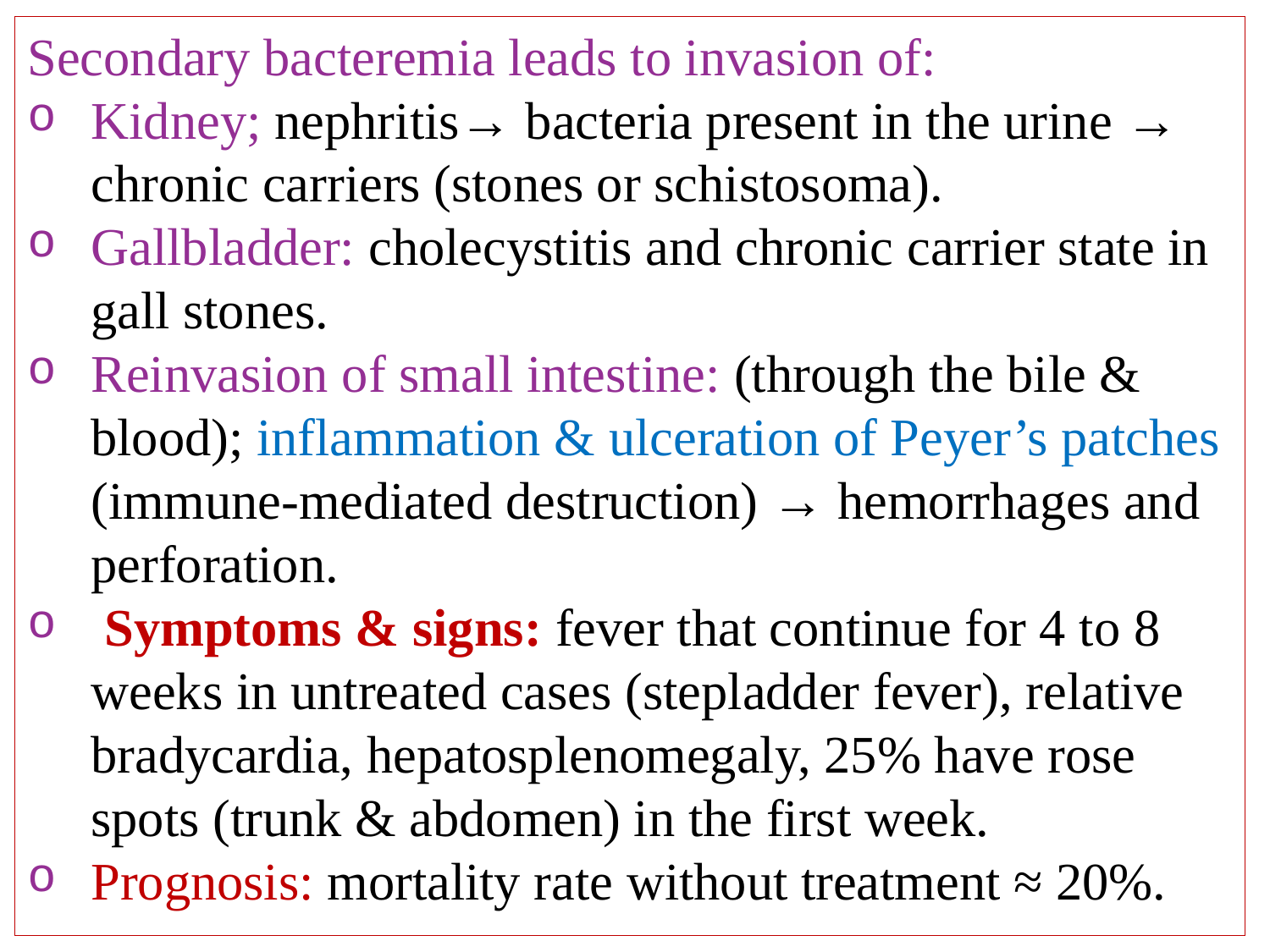

# n
Secondary bacteremia leads to invasion of:
Kidney; nephritis→ bacteria present in the urine → chronic carriers (stones or schistosoma).
Gallbladder: cholecystitis and chronic carrier state in gall stones.
Reinvasion of small intestine: (through the bile & blood); inflammation & ulceration of Peyer’s patches (immune-mediated destruction) → hemorrhages and perforation.
 Symptoms & signs: fever that continue for 4 to 8 weeks in untreated cases (stepladder fever), relative bradycardia, hepatosplenomegaly, 25% have rose spots (trunk & abdomen) in the first week.
Prognosis: mortality rate without treatment ≈ 20%.